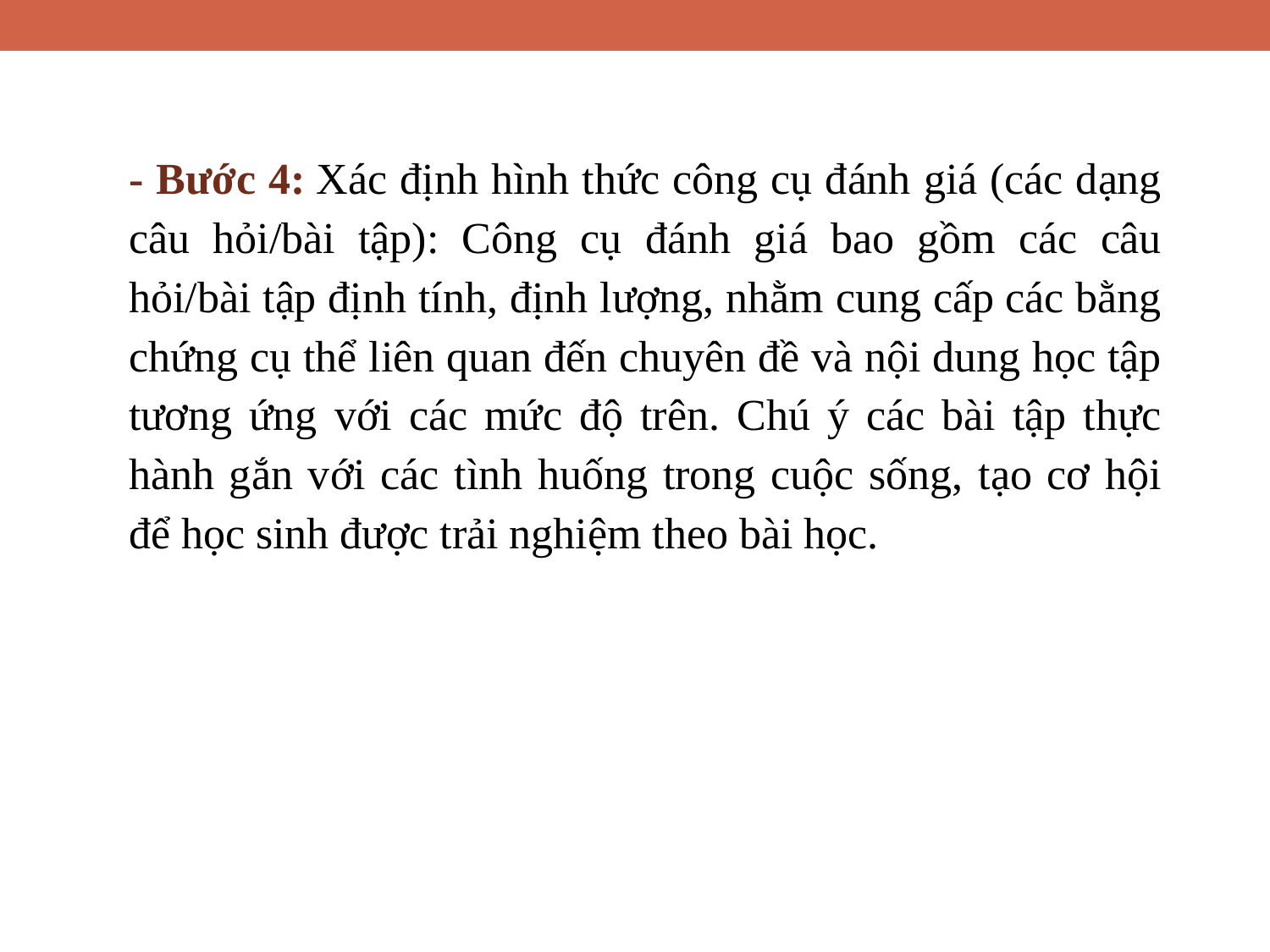

- Bước 4: Xác định hình thức công cụ đánh giá (các dạng câu hỏi/bài tập): Công cụ đánh giá bao gồm các câu hỏi/bài tập định tính, định lượng, nhằm cung cấp các bằng chứng cụ thể liên quan đến chuyên đề và nội dung học tập tương ứng với các mức độ trên. Chú ý các bài tập thực hành gắn với các tình huống trong cuộc sống, tạo cơ hội để học sinh được trải nghiệm theo bài học.